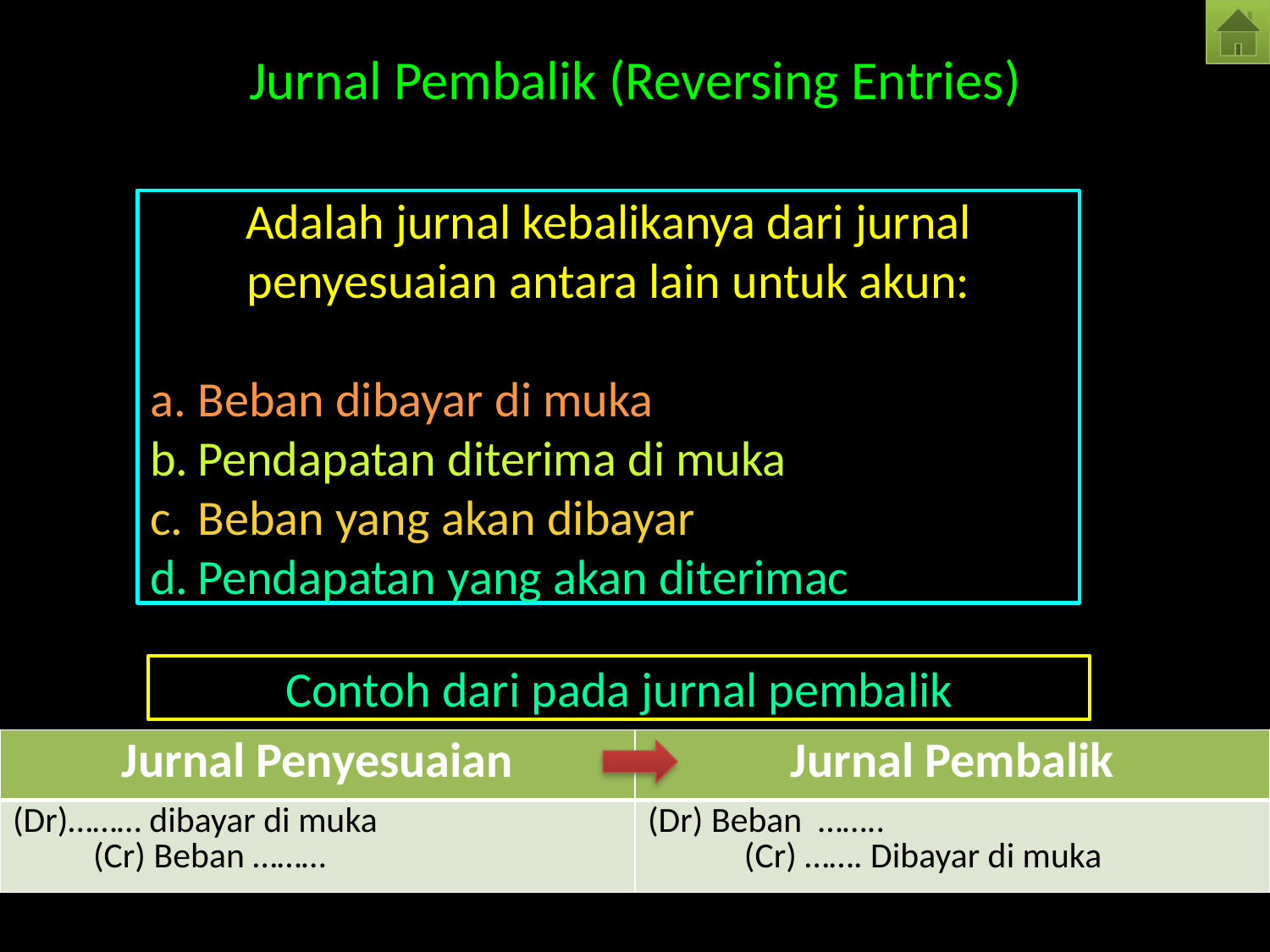

# Jurnal Pembalik (Reversing Entries)
Adalah jurnal kebalikanya dari jurnal penyesuaian antara lain untuk akun:

Beban dibayar di muka
Pendapatan diterima di muka
Beban yang akan dibayar
Pendapatan yang akan diterimac
Contoh dari pada jurnal pembalik
| Jurnal Penyesuaian | Jurnal Pembalik |
| --- | --- |
| (Dr)……… dibayar di muka (Cr) Beban ……… | (Dr) Beban …….. (Cr) ……. Dibayar di muka |